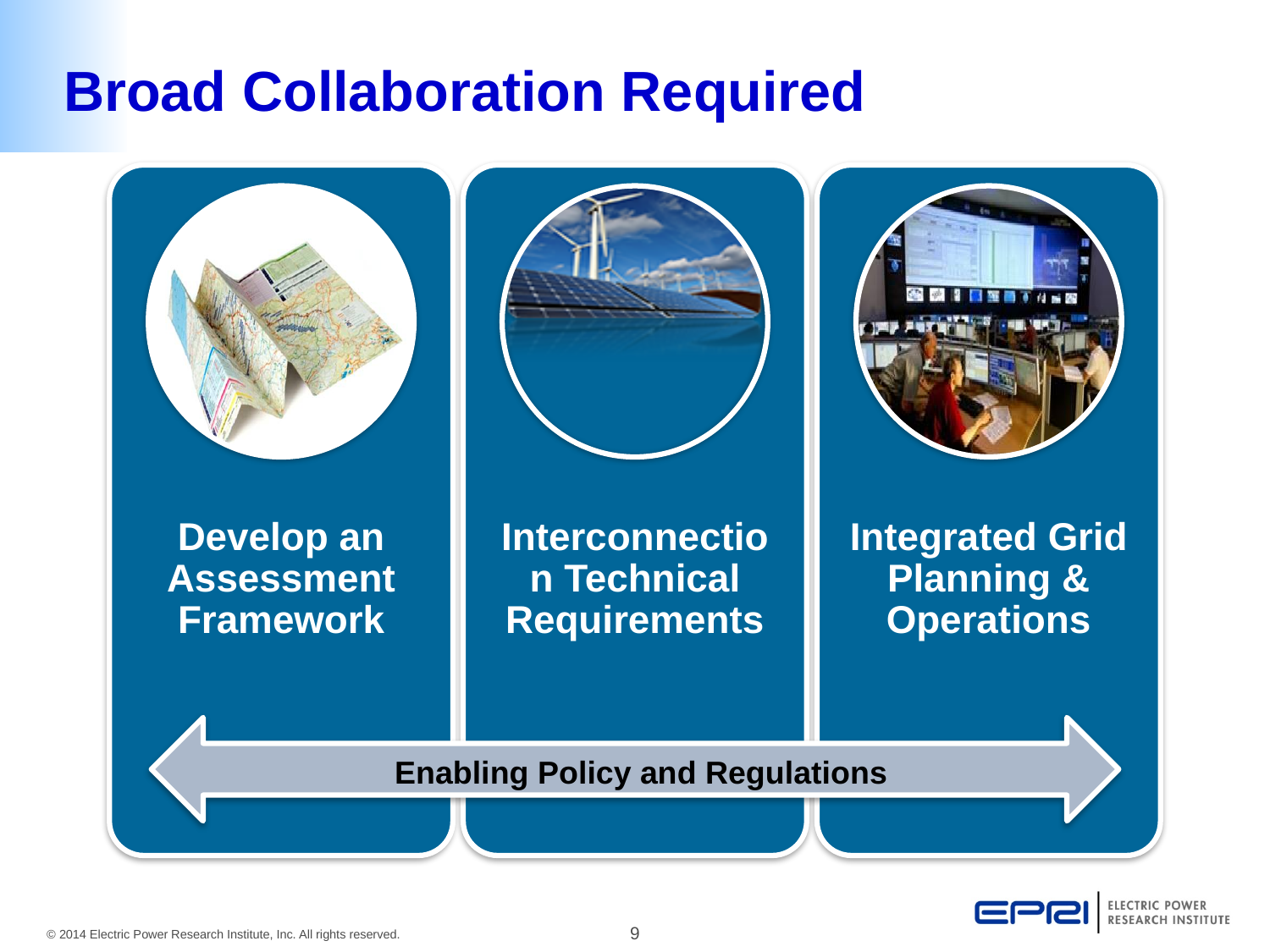

# Broad Collaboration Required
Develop an Assessment Framework
Interconnection Technical Requirements
Integrated Grid Planning & Operations
Enabling Policy and Regulations